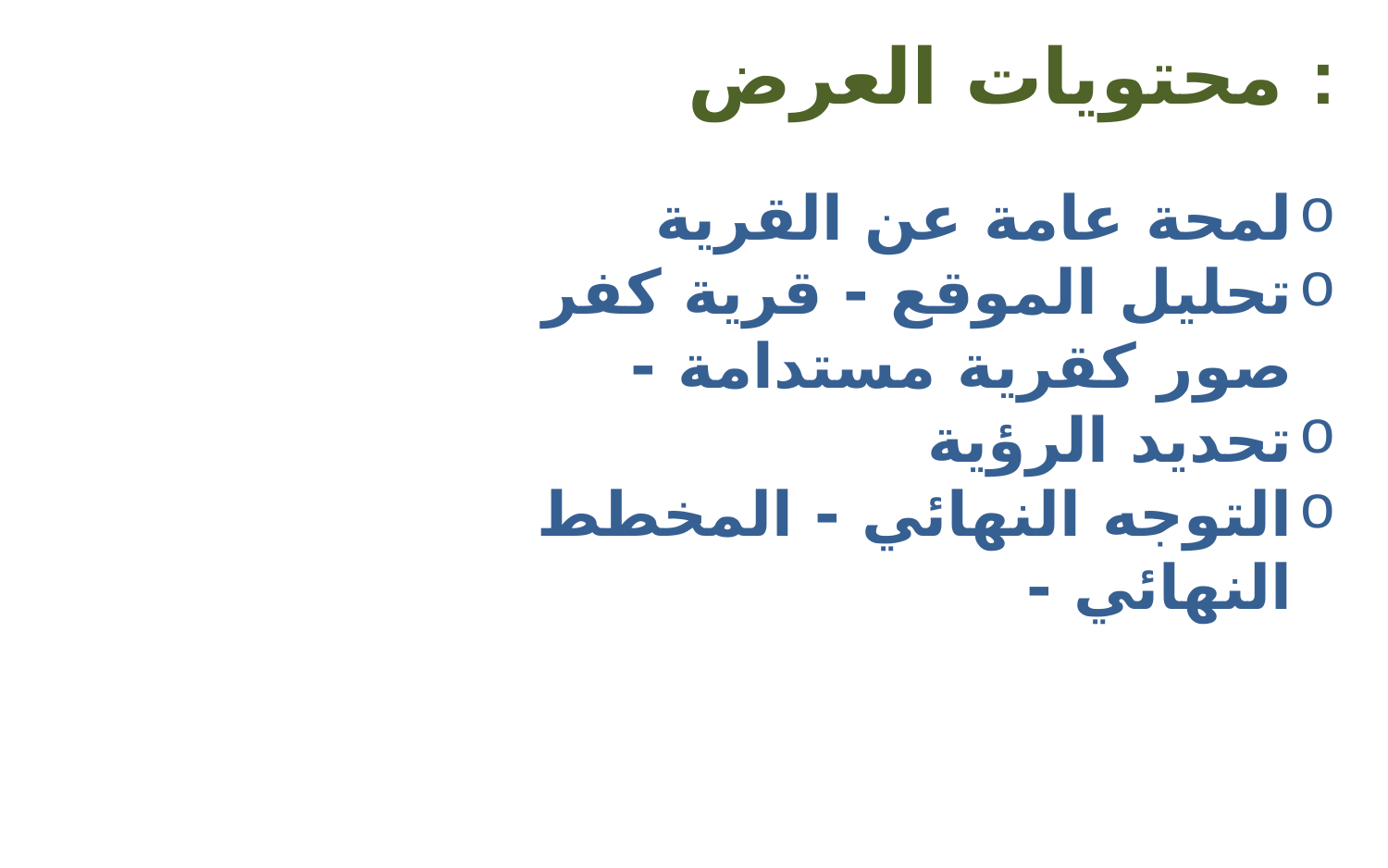

محتويات العرض :
لمحة عامة عن القرية
تحليل الموقع - قرية كفر صور كقرية مستدامة -
تحديد الرؤية
التوجه النهائي - المخطط النهائي -